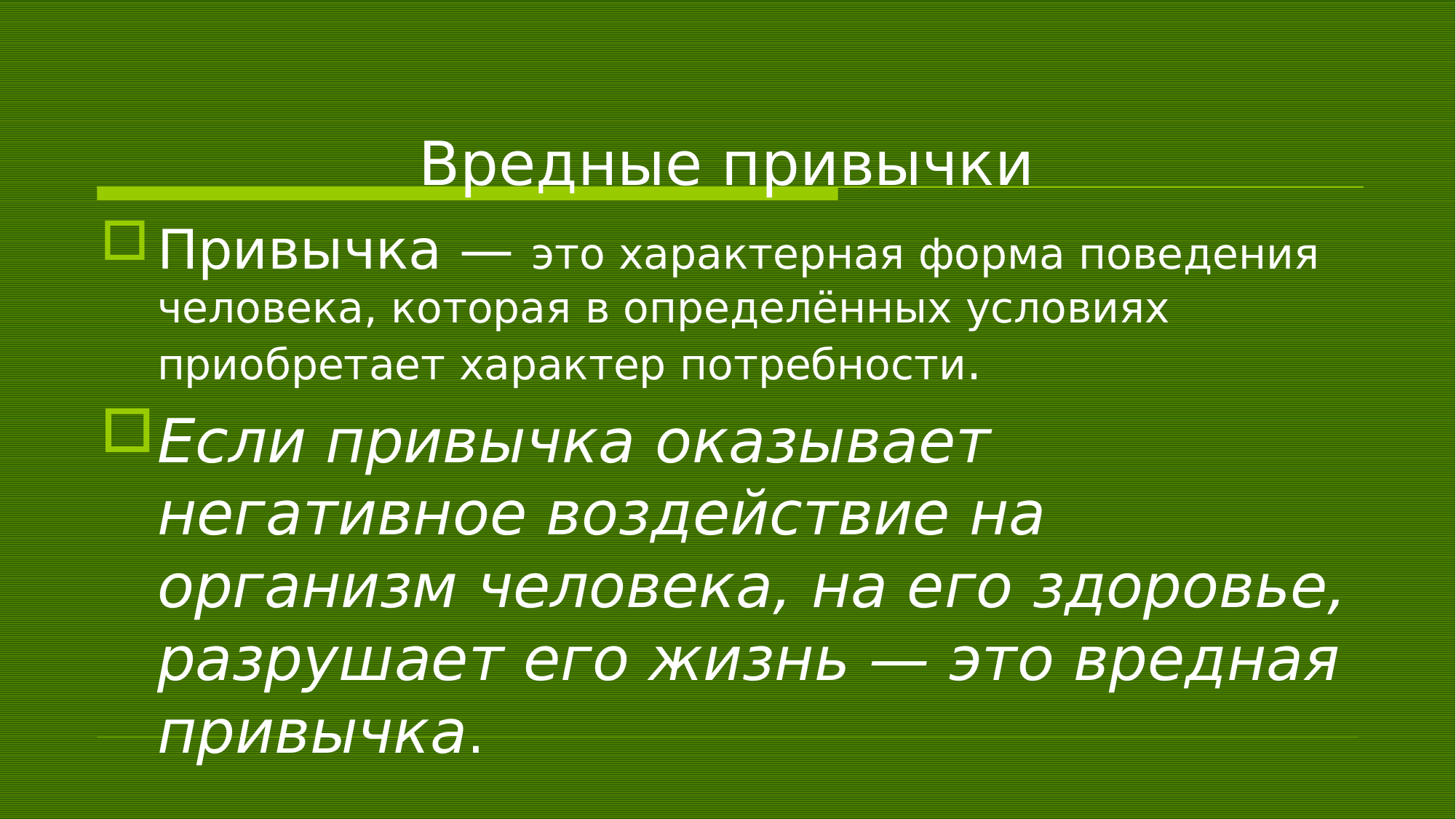

# Вредные привычки
Привычка — это характерная форма поведения человека, которая в определённых условиях приобретает характер потребности.
Если привычка оказывает негативное воздействие на организм человека, на его здоровье, разрушает его жизнь — это вредная привычка.